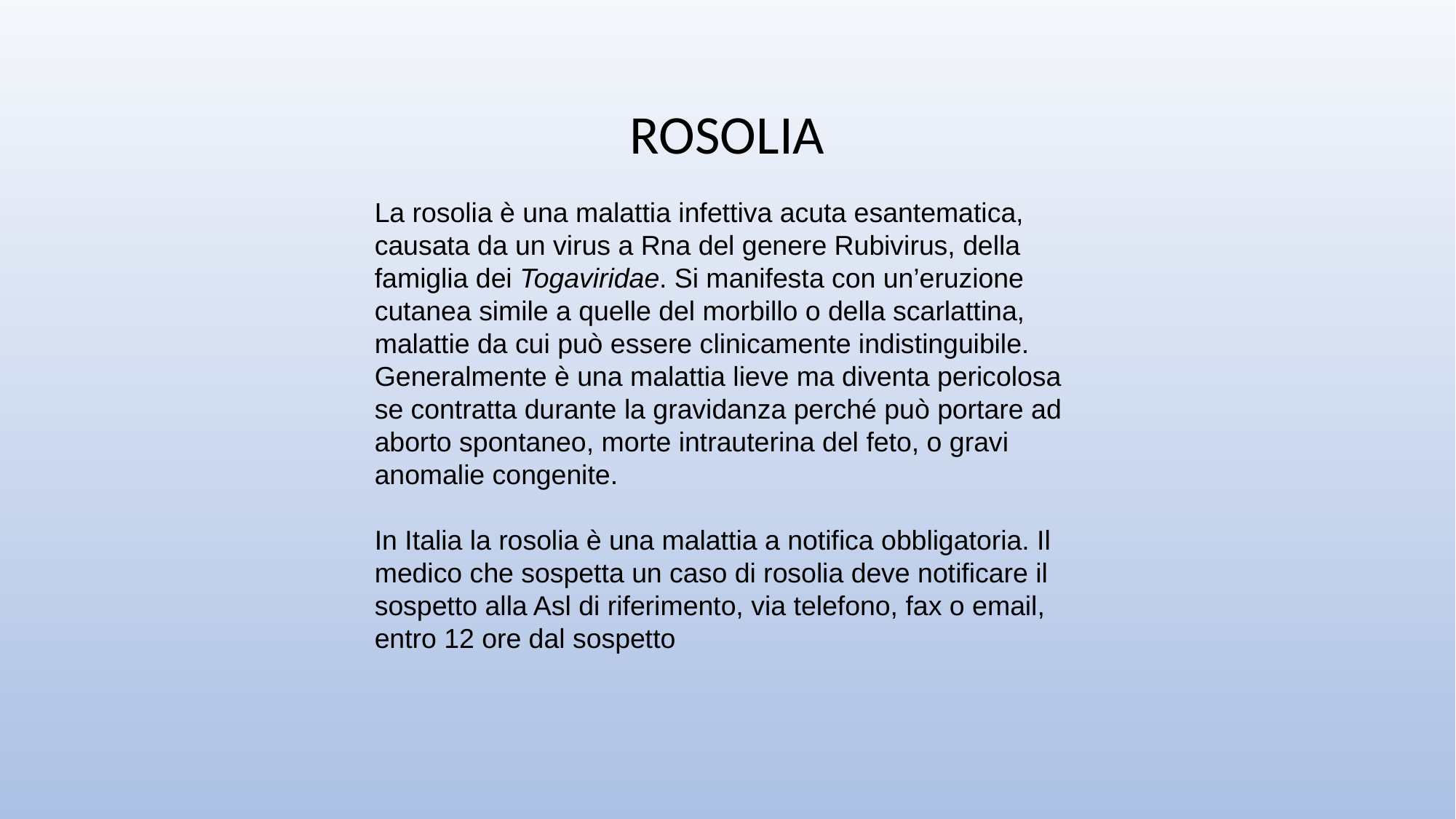

ROSOLIA
La rosolia è una malattia infettiva acuta esantematica, causata da un virus a Rna del genere Rubivirus, della famiglia dei Togaviridae. Si manifesta con un’eruzione cutanea simile a quelle del morbillo o della scarlattina, malattie da cui può essere clinicamente indistinguibile. Generalmente è una malattia lieve ma diventa pericolosa se contratta durante la gravidanza perché può portare ad aborto spontaneo, morte intrauterina del feto, o gravi anomalie congenite.

In Italia la rosolia è una malattia a notifica obbligatoria. Il medico che sospetta un caso di rosolia deve notificare il sospetto alla Asl di riferimento, via telefono, fax o email, entro 12 ore dal sospetto